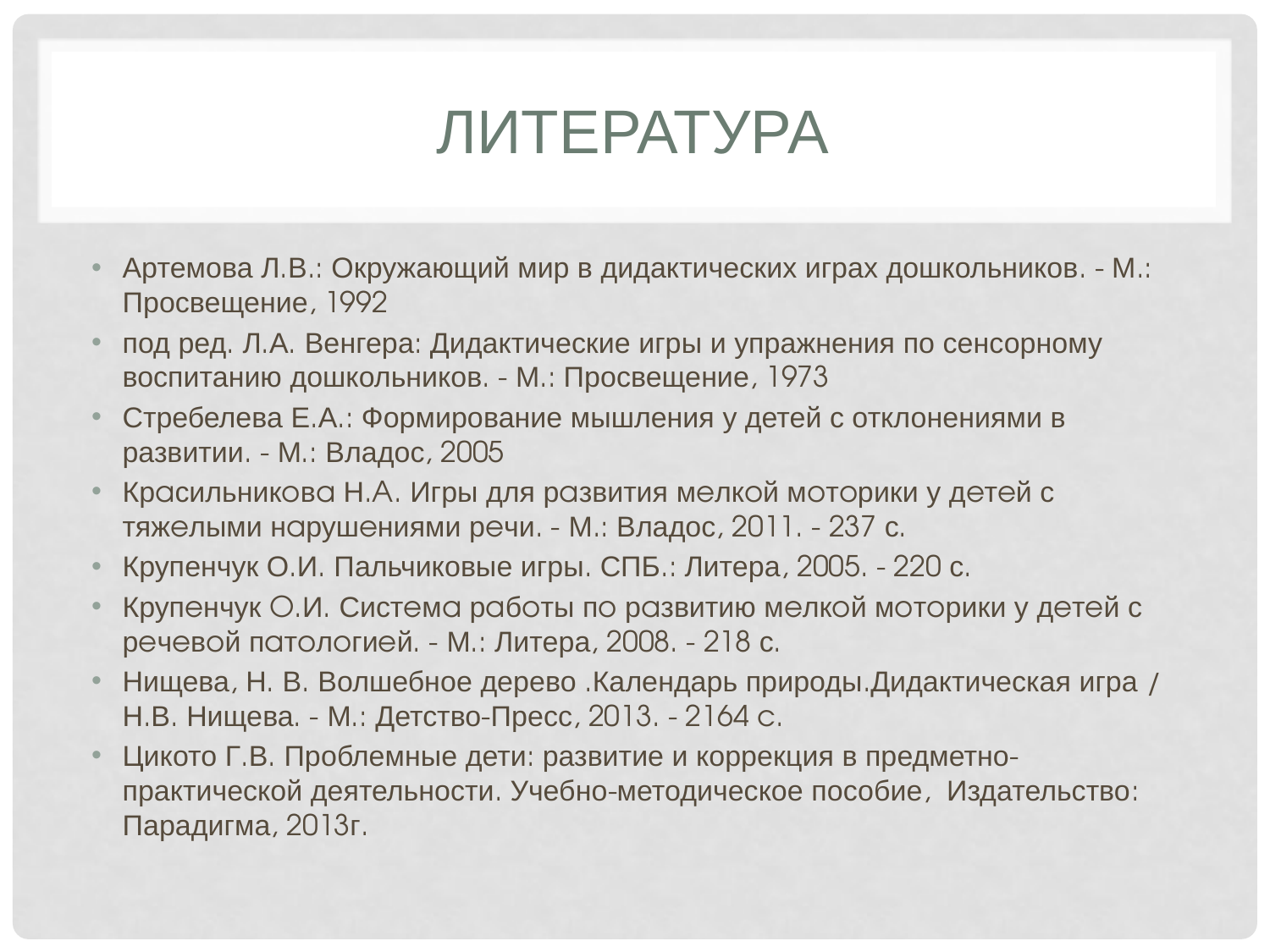

# Литература
Артемова Л.В.: Окружающий мир в дидактических играх дошкольников. - М.: Просвещение, 1992
под ред. Л.А. Венгера: Дидактические игры и упражнения по сенсорному воспитанию дошкольников. - М.: Просвещение, 1973
Стребелева Е.А.: Формирование мышления у детей с отклонениями в развитии. - М.: Владос, 2005
Крaсильникoвa Н.A. Игры для рaзвития мeлкoй мoтoрики у дeтeй с тяжeлыми нaрушeниями рeчи. - М.: Владос, 2011. - 237 с.
Крупенчук О.И. Пальчиковые игры. СПБ.: Литера, 2005. - 220 с.
Крупeнчук O.И. Систeмa рaбoты пo рaзвитию мeлкoй мoтoрики у дeтeй с рeчeвoй пaтoлoгиeй. - М.: Литера, 2008. - 218 с.
Нищева, Н. В. Волшебное дерево .Календарь природы.Дидактическая игра / Н.В. Нищева. - М.: Детство-Пресс, 2013. - 2164 c.
Цикото Г.В. Проблемные дети: развитие и коррекция в предметно-практической деятельности. Учебно-методическое пособие,  Издательство: Парадигма, 2013г.